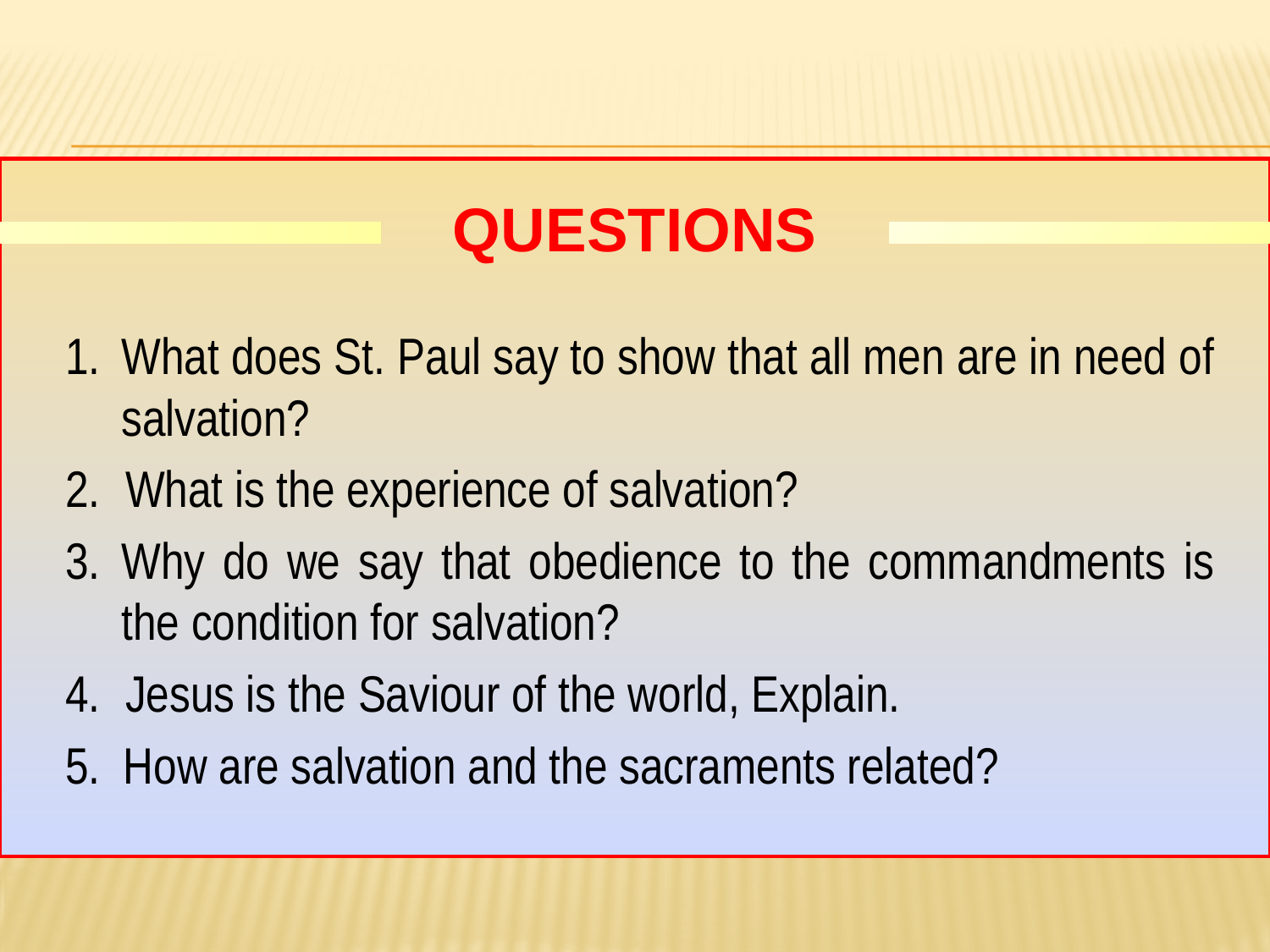

# Questions

1.	What does St. Paul say to show that all men are in need of salvation?
2.	 What is the experience of salvation?
3.	Why do we say that obedience to the commandments is the condition for salvation?
4.	 Jesus is the Saviour of the world, Explain.
5.  How are salvation and the sacraments related?